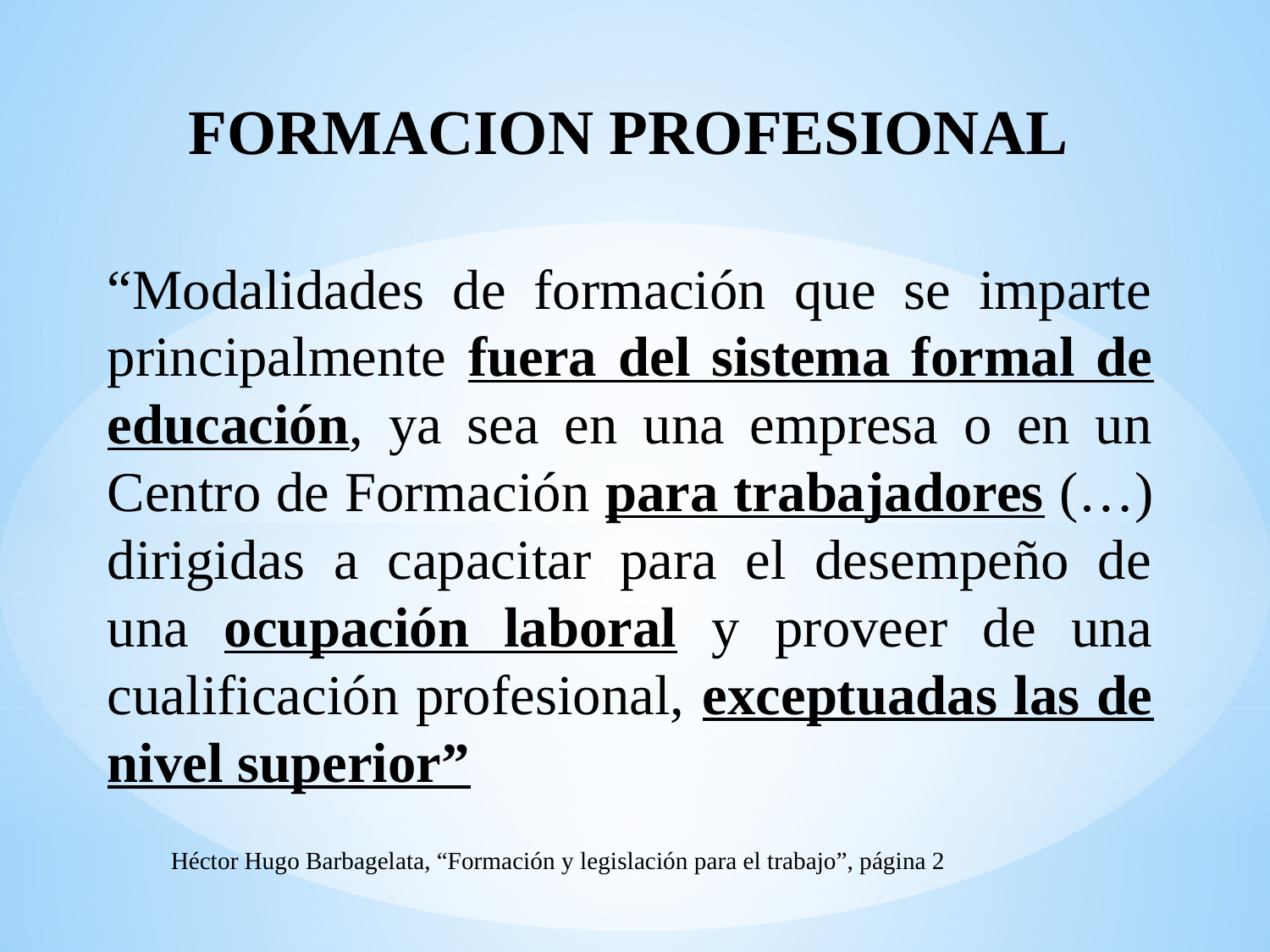

FORMACION PROFESIONAL
“Modalidades de formación que se imparte principalmente fuera del sistema formal de educación, ya sea en una empresa o en un Centro de Formación para trabajadores (…) dirigidas a capacitar para el desempeño de una ocupación laboral y proveer de una cualificación profesional, exceptuadas las de nivel superior”

Héctor Hugo Barbagelata, “Formación y legislación para el trabajo”, página 2